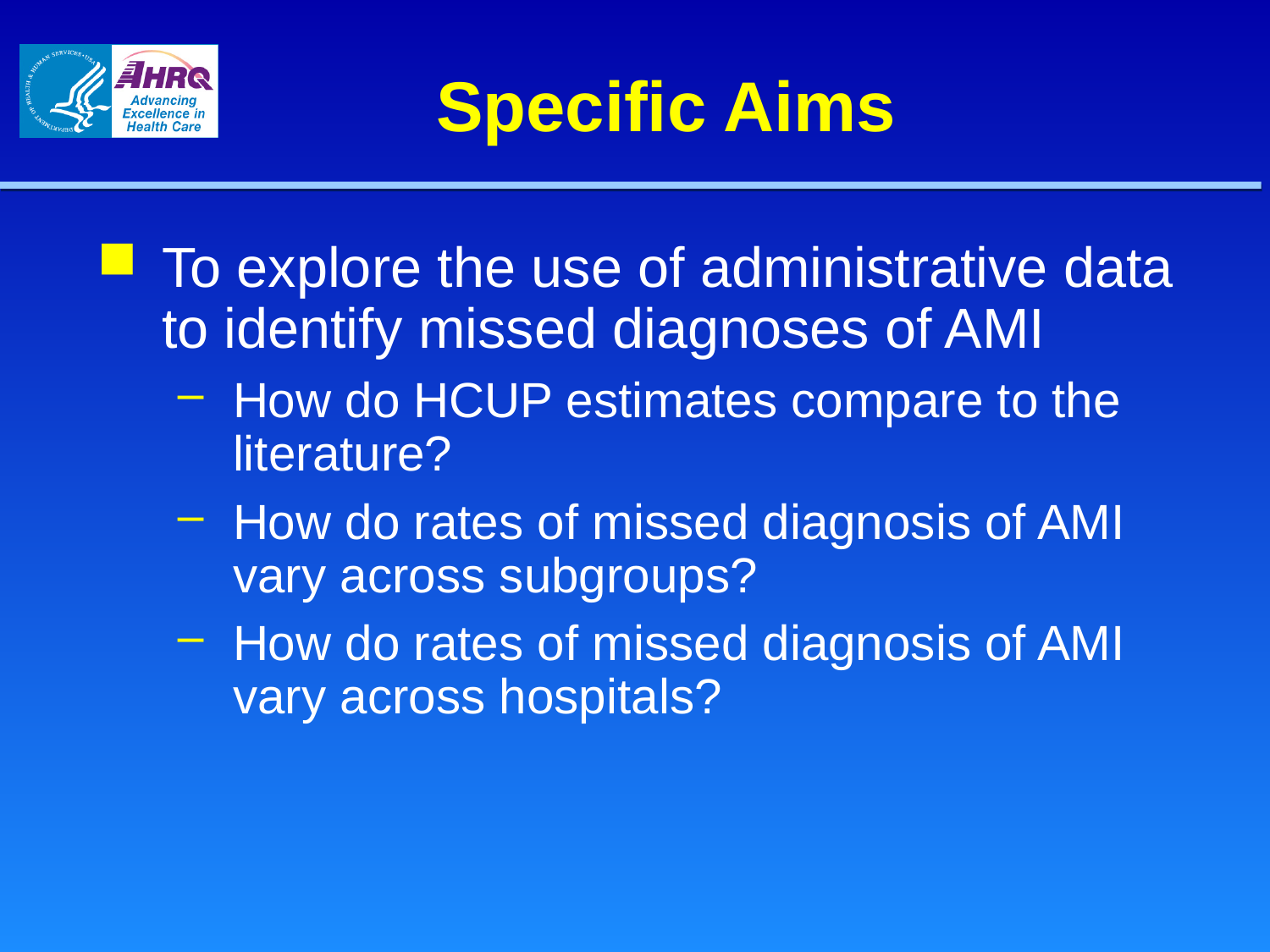

# Specific Aims
To explore the use of administrative data to identify missed diagnoses of AMI
How do HCUP estimates compare to the literature?
How do rates of missed diagnosis of AMI vary across subgroups?
How do rates of missed diagnosis of AMI vary across hospitals?